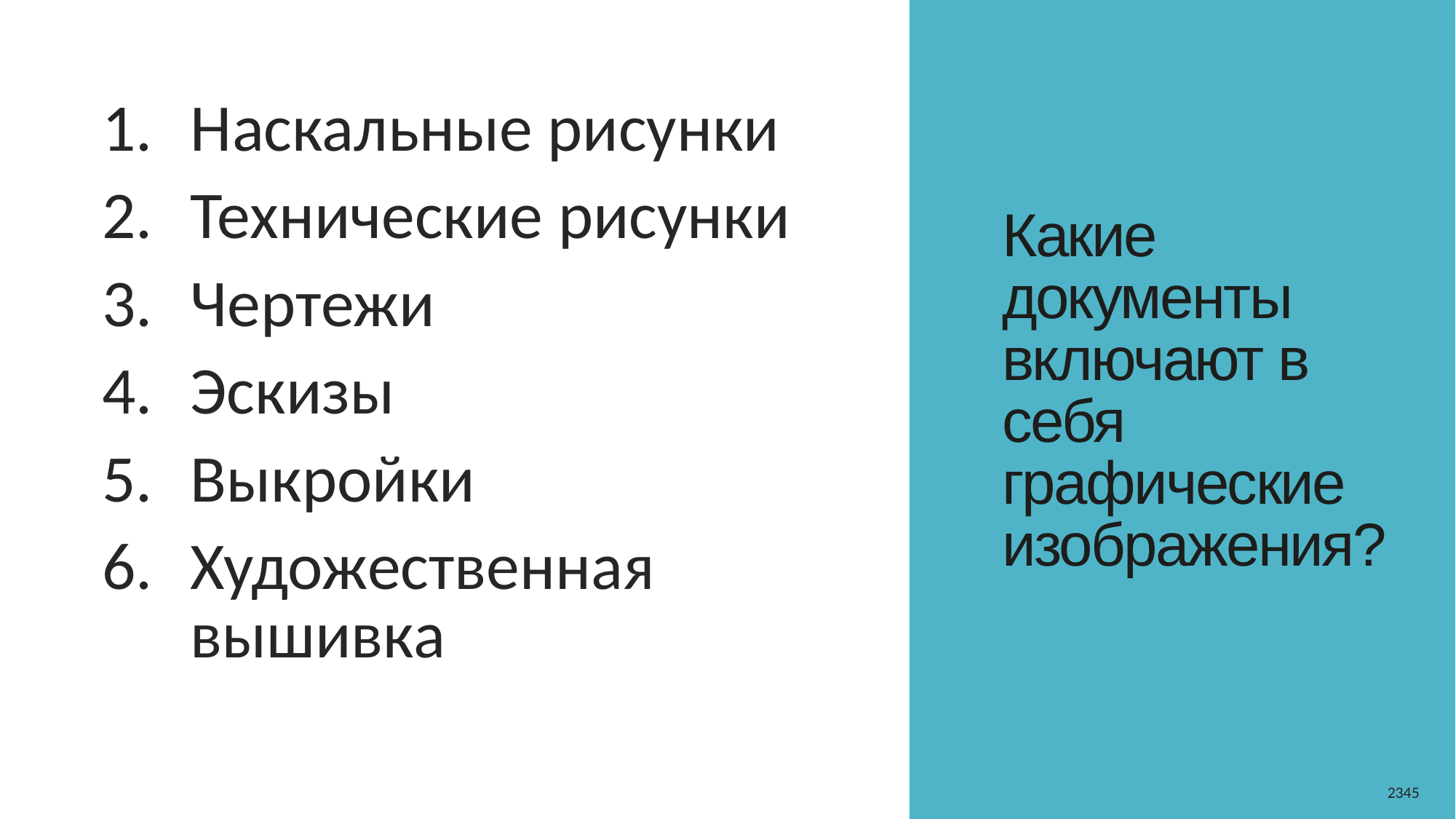

Наскальные рисунки
Технические рисунки
Чертежи
Эскизы
Выкройки
Художественная вышивка
# Какие документы включают в себя графические изображения?
2345